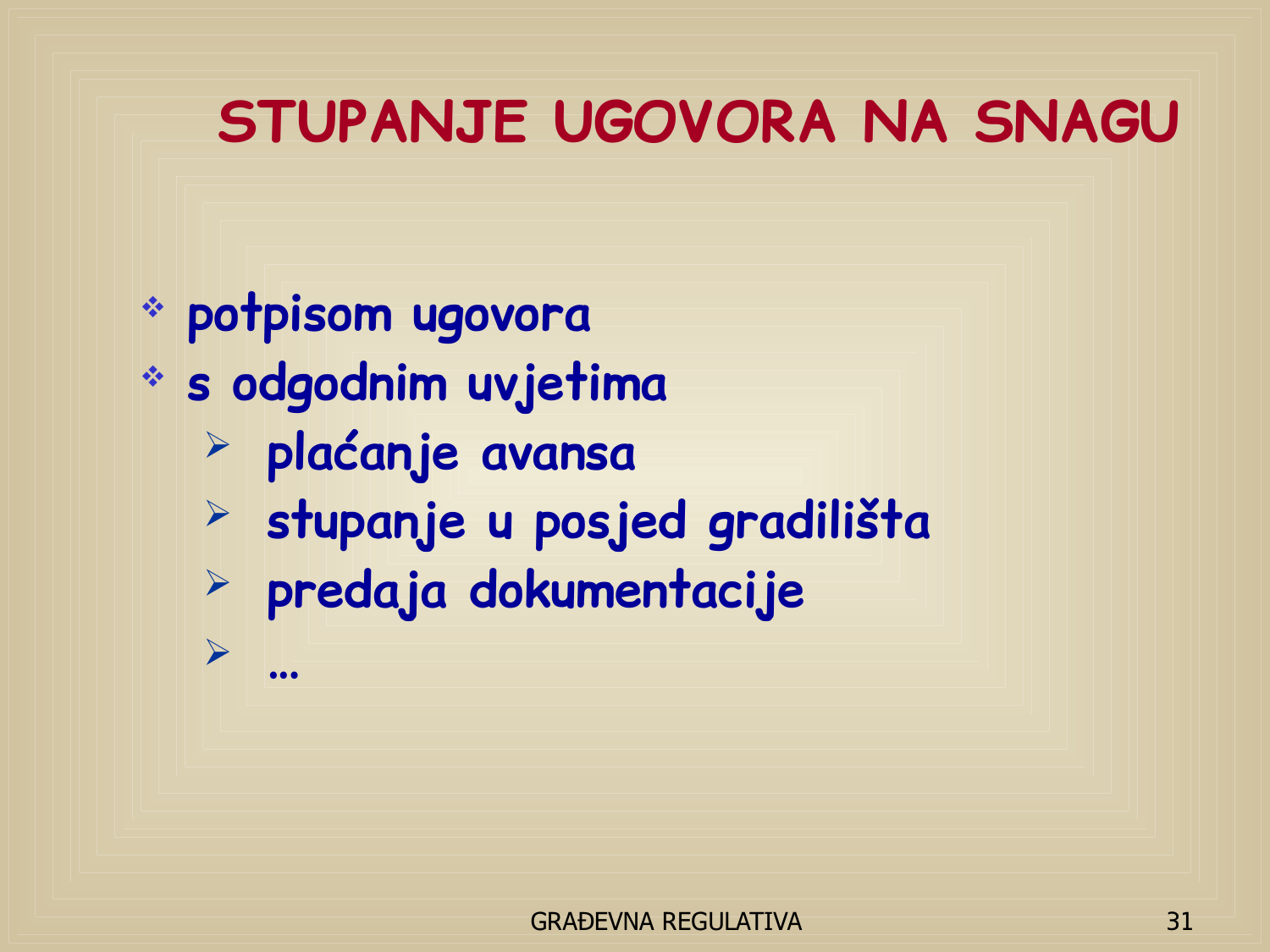

# STUPANJE UGOVORA NA SNAGU
potpisom ugovora
s odgodnim uvjetima
plaćanje avansa
stupanje u posjed gradilišta
predaja dokumentacije
…
GRAĐEVNA REGULATIVA
31